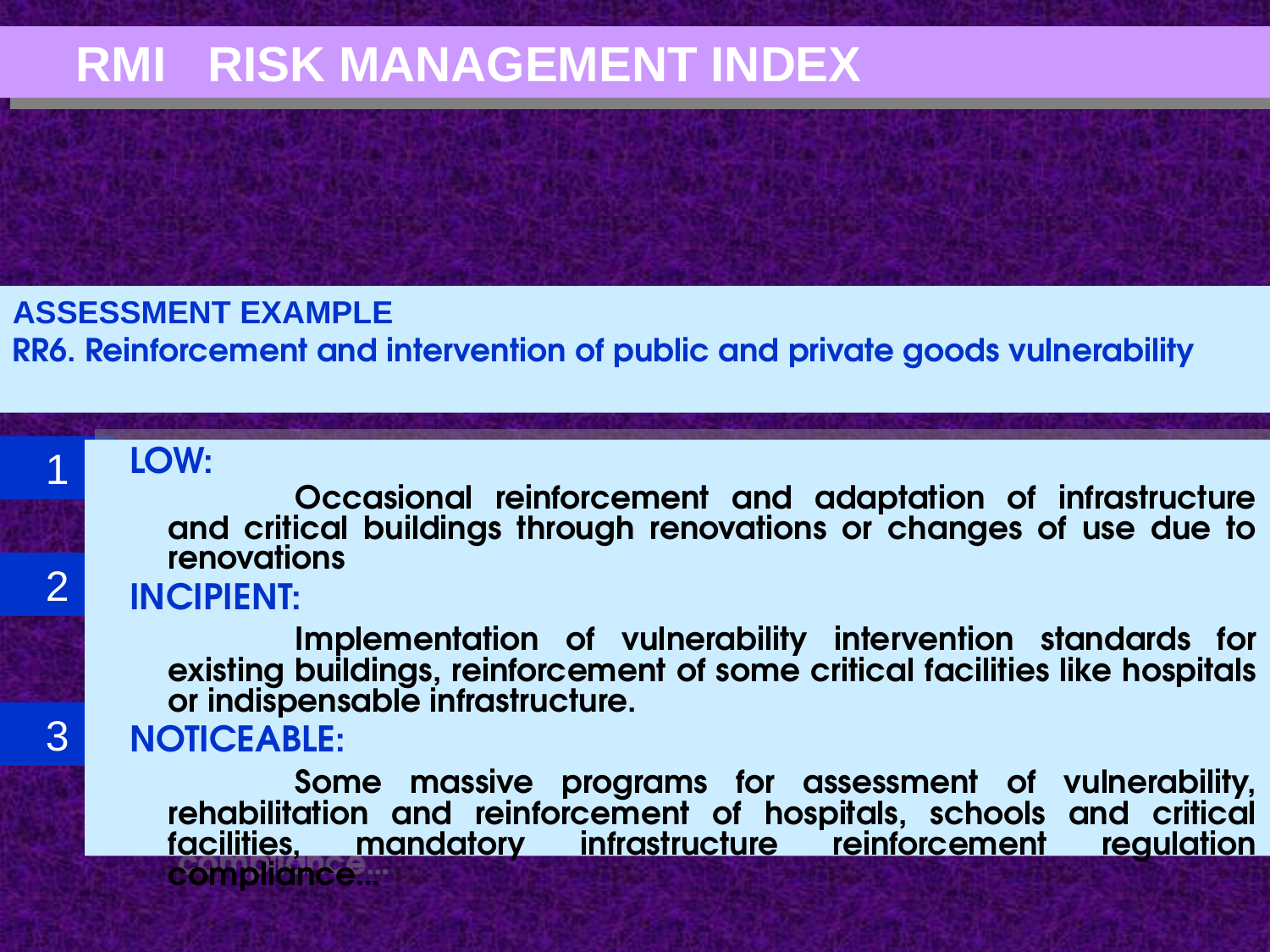

RMI   RISK MANAGEMENT INDEX
ASSESSMENT EXAMPLE
RR6. Reinforcement and intervention of public and private goods vulnerability
1
LOW:
		Occasional reinforcement and adaptation of infrastructure and critical buildings through renovations or changes of use due to renovations
INCIPIENT:
		Implementation of vulnerability intervention standards for existing buildings, reinforcement of some critical facilities like hospitals or indispensable infrastructure.
NOTICEABLE:
		Some massive programs for assessment of vulnerability, rehabilitation and reinforcement of hospitals, schools and critical facilities, mandatory infrastructure reinforcement regulation compliance…
2
3